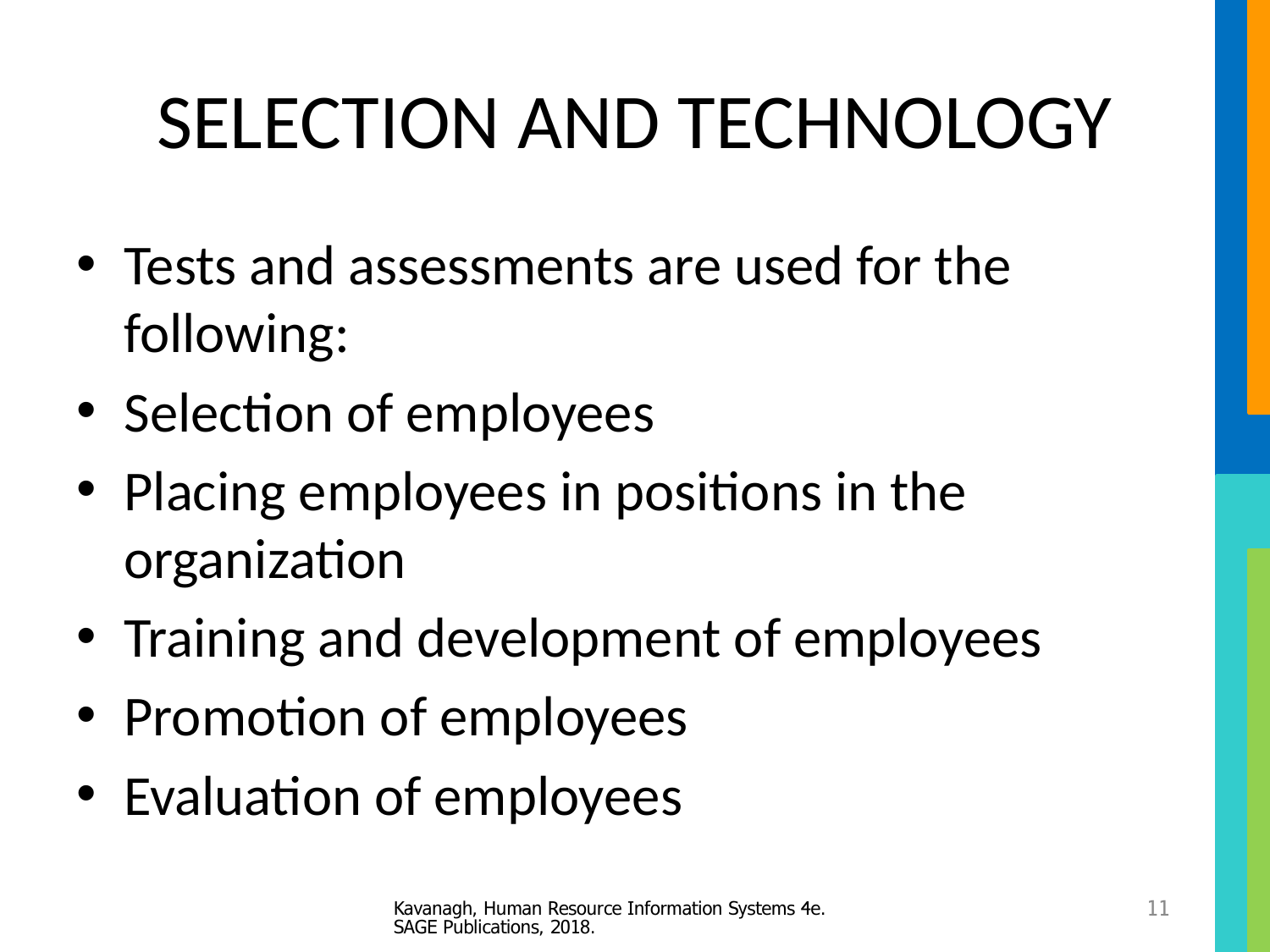

# SELECTION AND TECHNOLOGY
Tests and assessments are used for the following:
Selection of employees
Placing employees in positions in the organization
Training and development of employees
Promotion of employees
Evaluation of employees
Kavanagh, Human Resource Information Systems 4e. SAGE Publications, 2018.
11